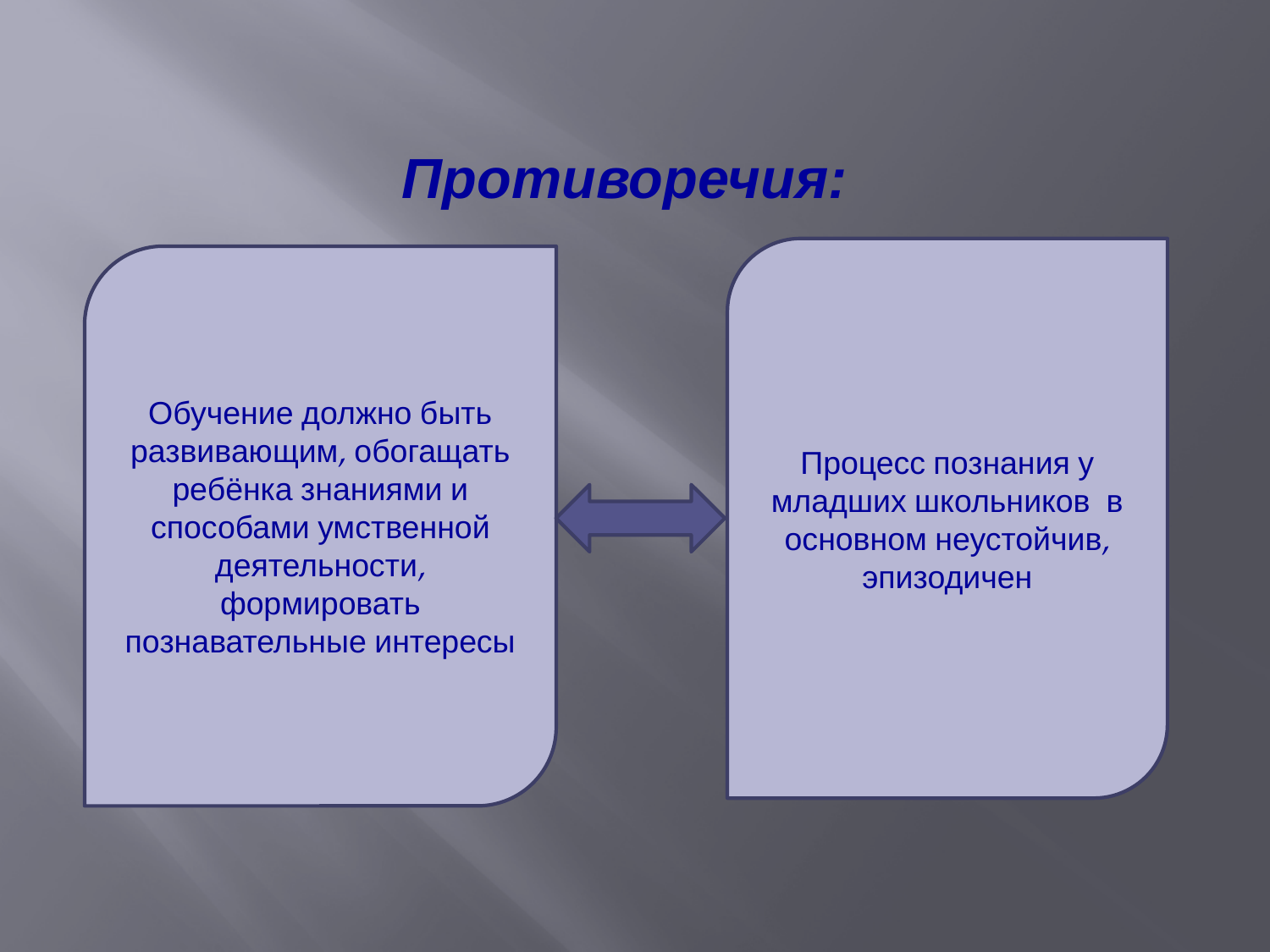

# Противоречия:
Процесс познания у младших школьников  в основном неустойчив, эпизодичен
Обучение должно быть развивающим, обогащать ребёнка знаниями и способами умственной деятельности, формировать познавательные интересы